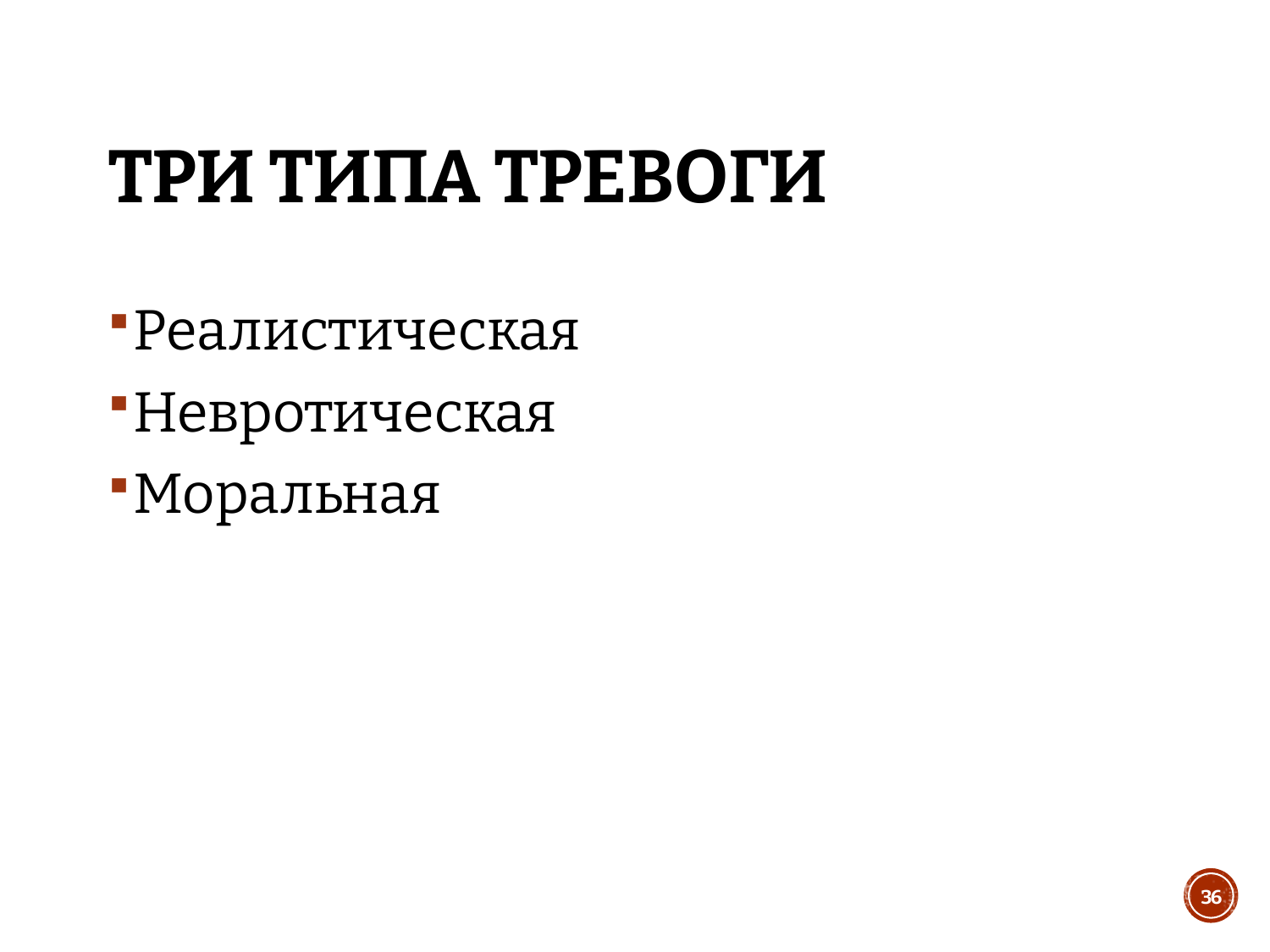

# Три типа тревоги
Реалистическая
Невротическая
Моральная

36